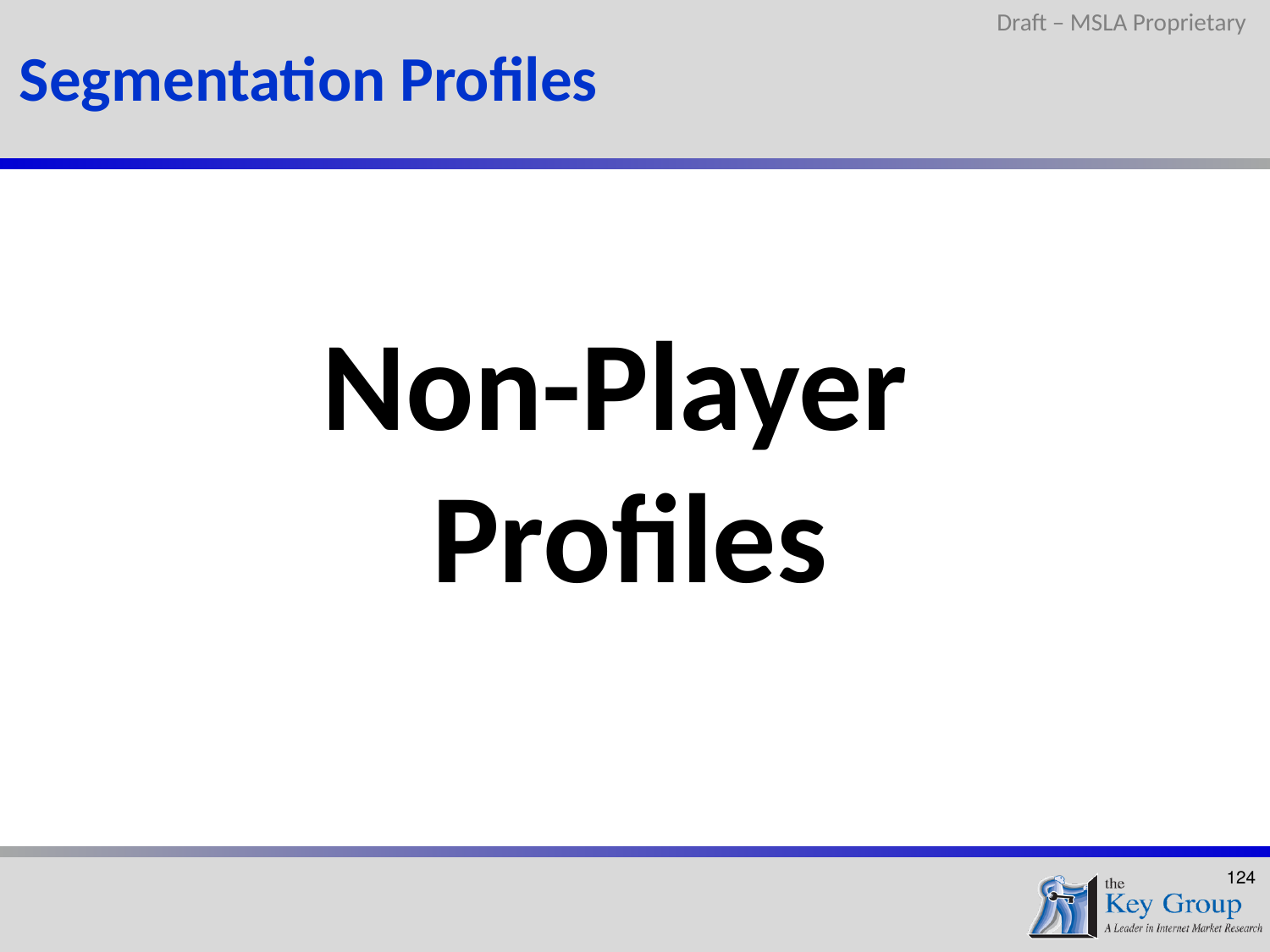

Draft – MSLA Proprietary
Segmentation Profiles
Non-Player
Profiles